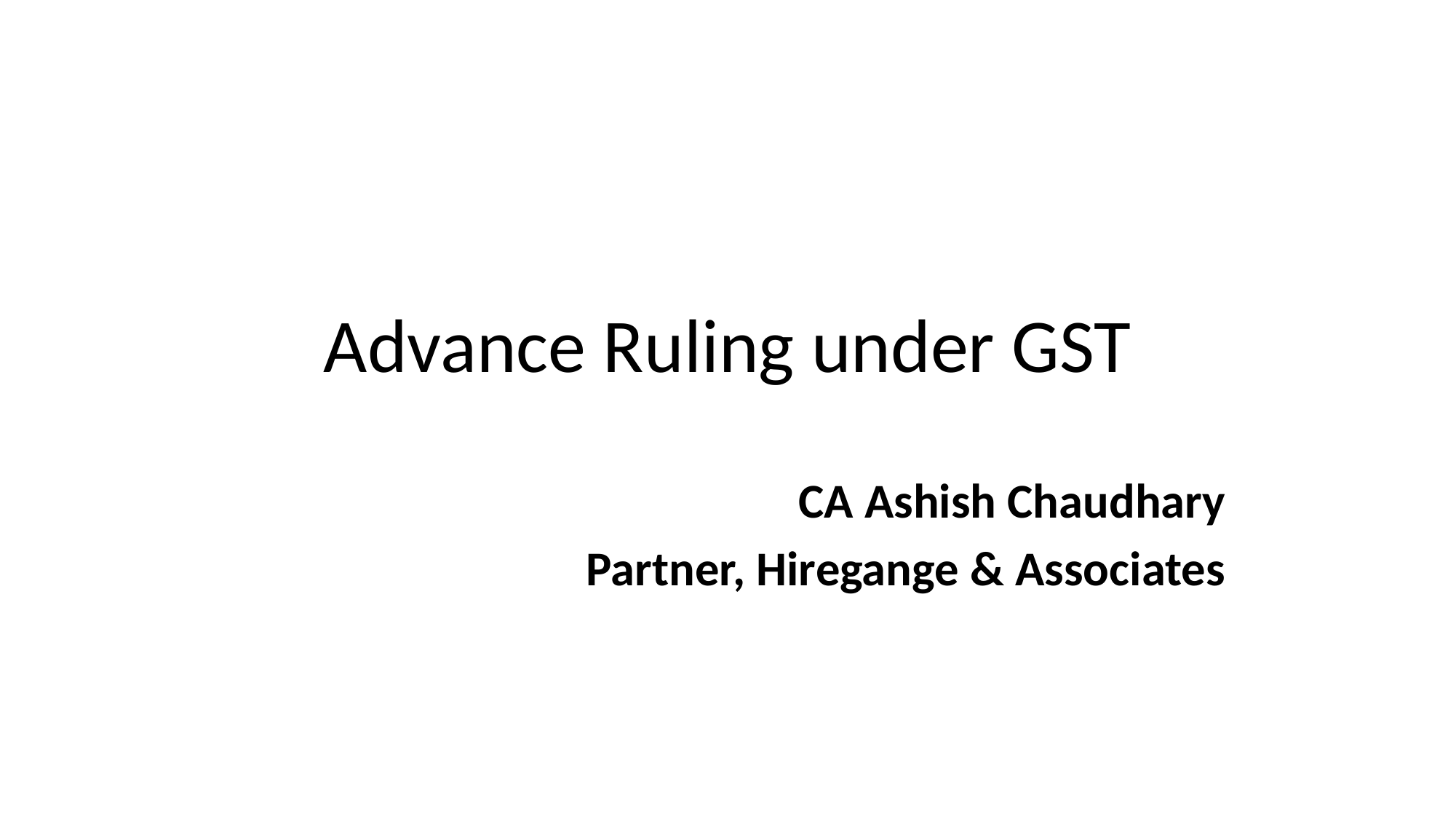

# Advance Ruling under GST
CA Ashish Chaudhary
Partner, Hiregange & Associates